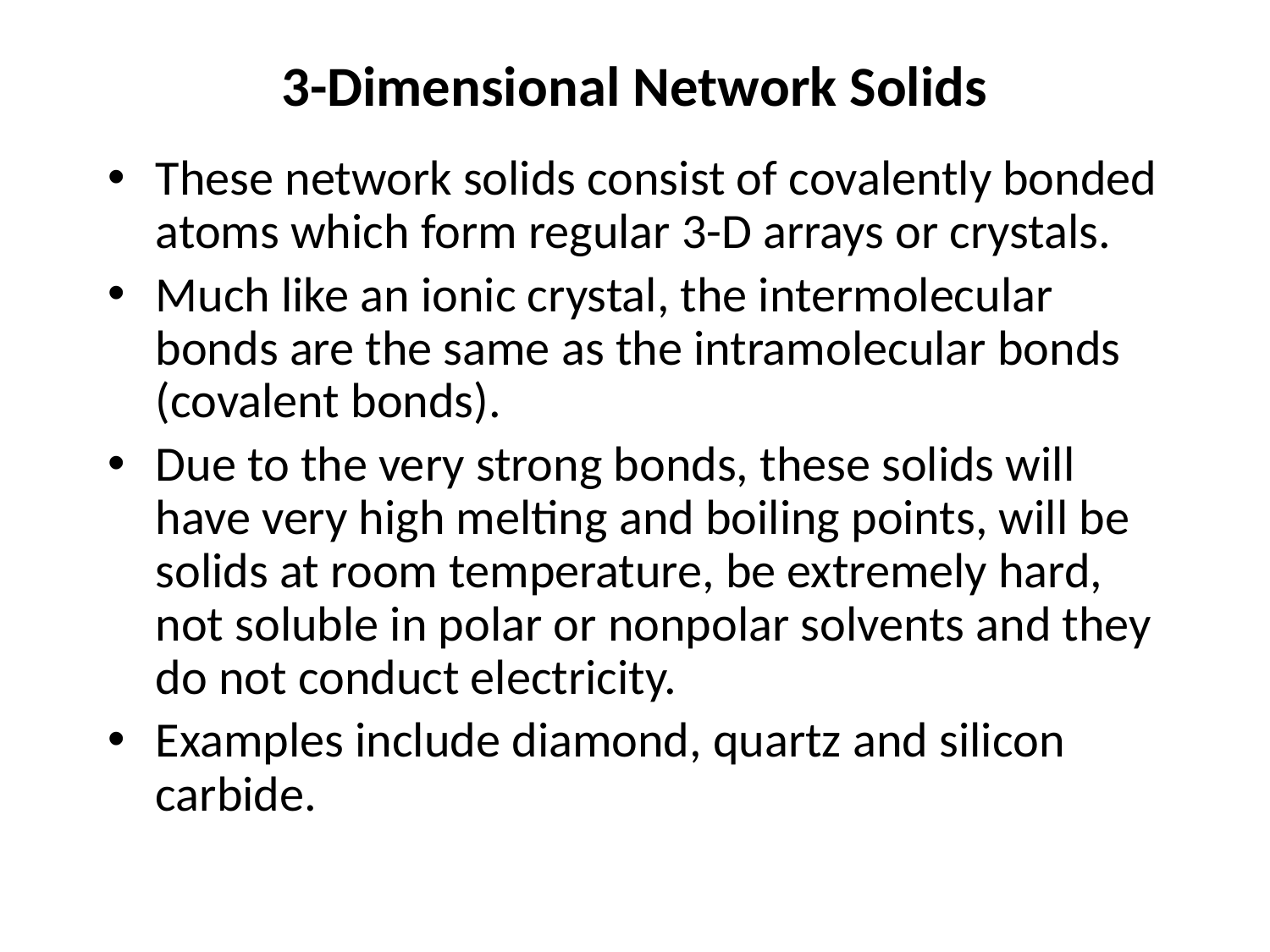

# 3-Dimensional Network Solids
These network solids consist of covalently bonded atoms which form regular 3-D arrays or crystals.
Much like an ionic crystal, the intermolecular bonds are the same as the intramolecular bonds (covalent bonds).
Due to the very strong bonds, these solids will have very high melting and boiling points, will be solids at room temperature, be extremely hard, not soluble in polar or nonpolar solvents and they do not conduct electricity.
Examples include diamond, quartz and silicon carbide.